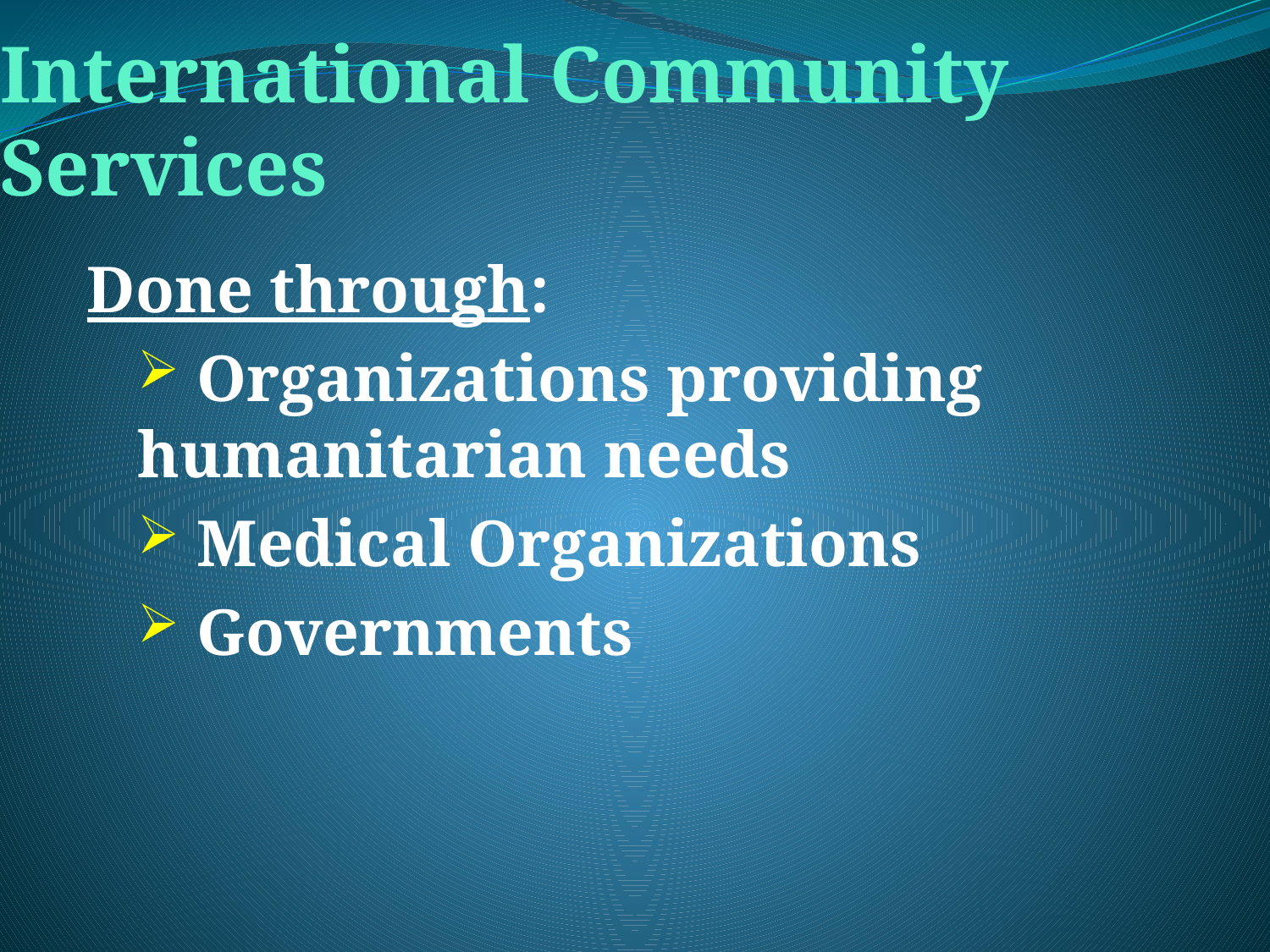

# International Community Services
 Done through:
 Organizations providing 	humanitarian needs
 Medical Organizations
 Governments